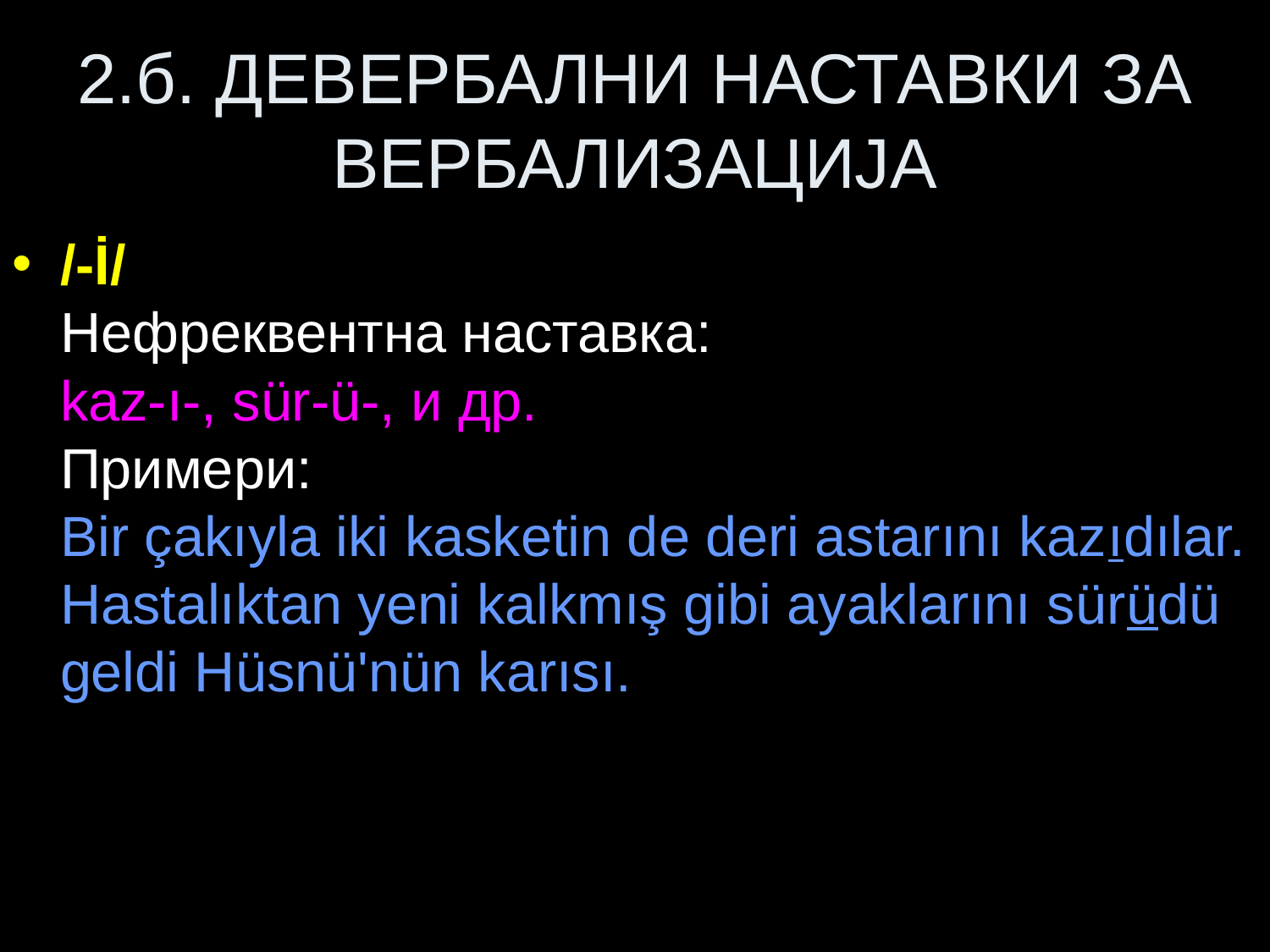

# 2.б. ДЕВЕРБАЛНИ НАСТАВКИ ЗА ВЕРБАЛИЗАЦИЈА
/-İ/
Нефреквентна наставка:
kaz-ı-, sür-ü-, и др.
Примери:
Bir çakıyla iki kasketin de deri astarını kazıdılar.
Hastalıktan yeni kalkmış gibi ayaklarını sürüdü geldi Hüsnü'nün karısı.